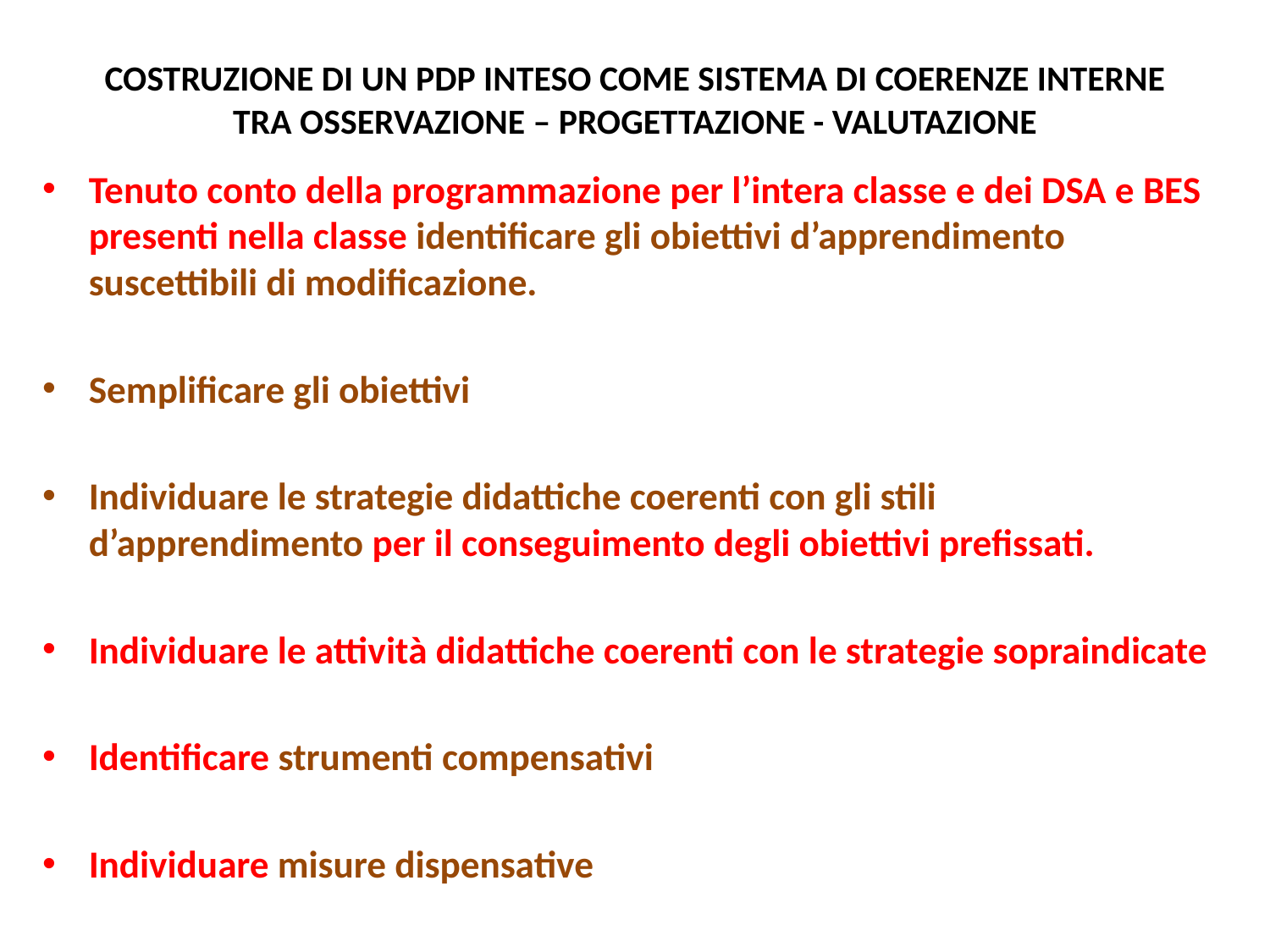

# COSTRUZIONE DI UN PDP INTESO COME SISTEMA DI COERENZE INTERNE TRA OSSERVAZIONE – PROGETTAZIONE - VALUTAZIONE
Tenuto conto della programmazione per l’intera classe e dei DSA e BES presenti nella classe identificare gli obiettivi d’apprendimento suscettibili di modificazione.

Semplificare gli obiettivi

Individuare le strategie didattiche coerenti con gli stili d’apprendimento per il conseguimento degli obiettivi prefissati.

Individuare le attività didattiche coerenti con le strategie sopraindicate

Identificare strumenti compensativi

Individuare misure dispensative